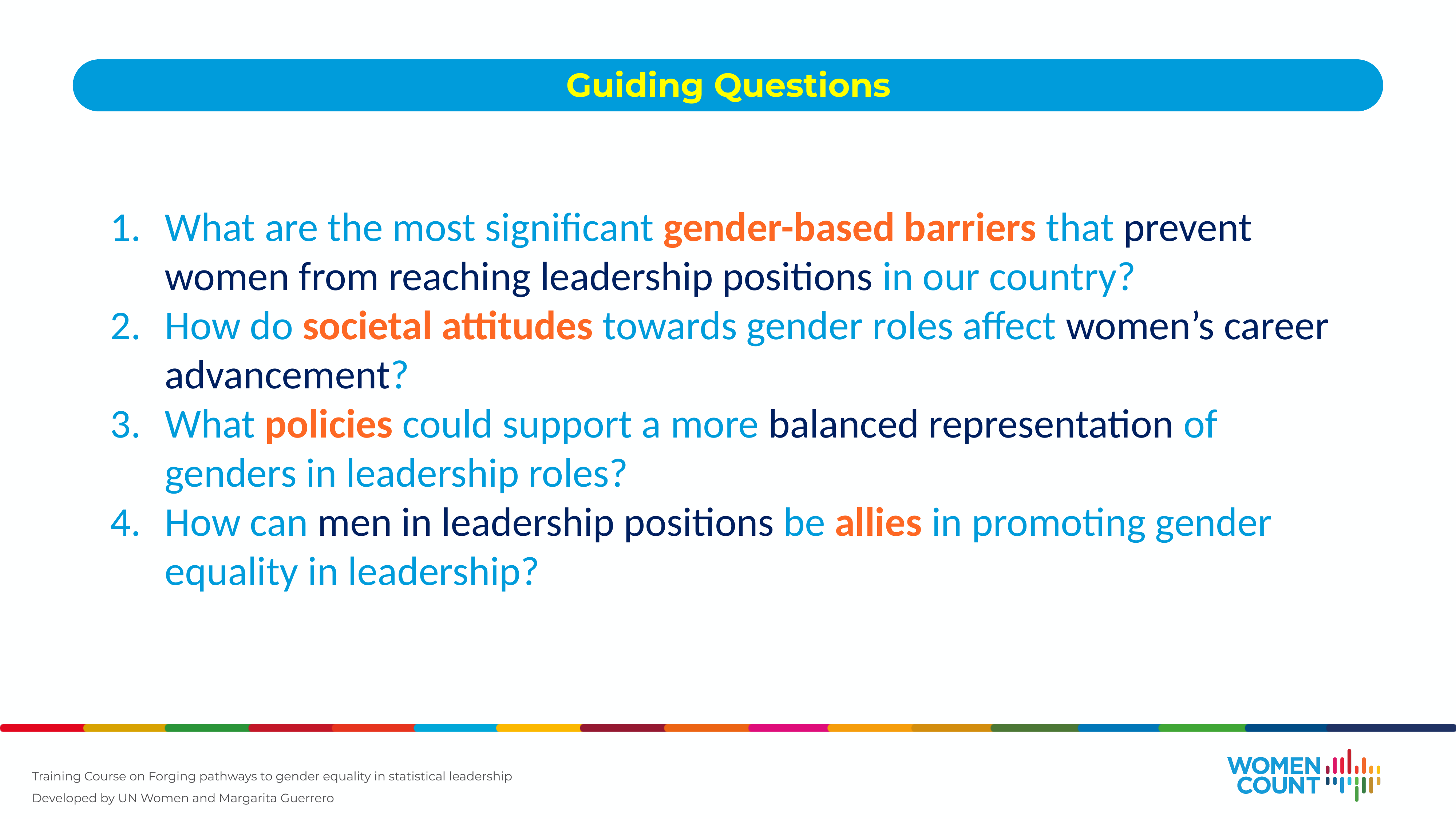

Guiding Questions
What are the most significant gender-based barriers that prevent women from reaching leadership positions in our country?
How do societal attitudes towards gender roles affect women’s career advancement?
What policies could support a more balanced representation of genders in leadership roles?
How can men in leadership positions be allies in promoting gender equality in leadership?
Training Course on Forging pathways to gender equality in statistical leadership
Developed by UN Women and Margarita Guerrero